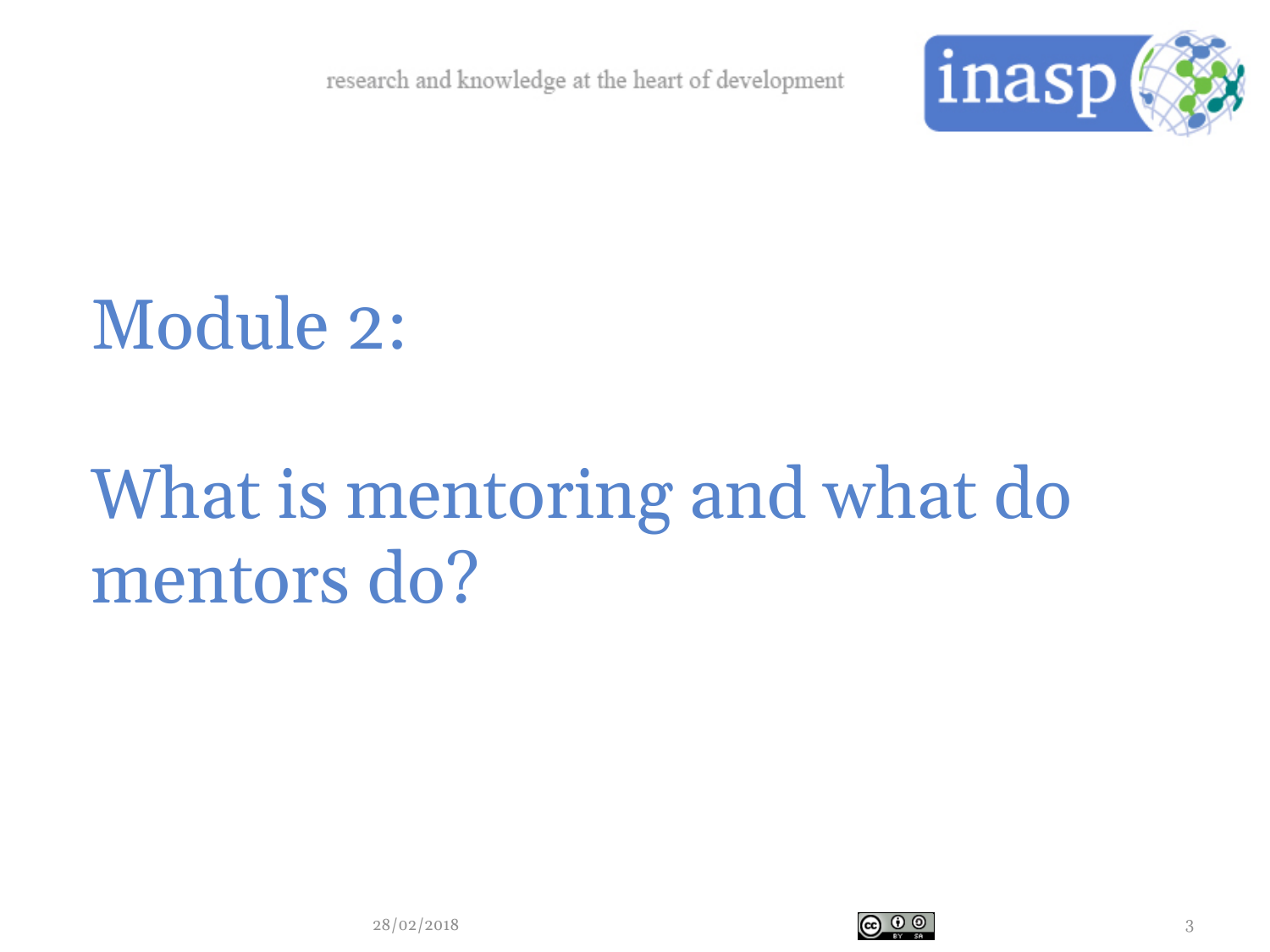

# Module 2: What is mentoring and what do mentors do?
28/02/2018
3